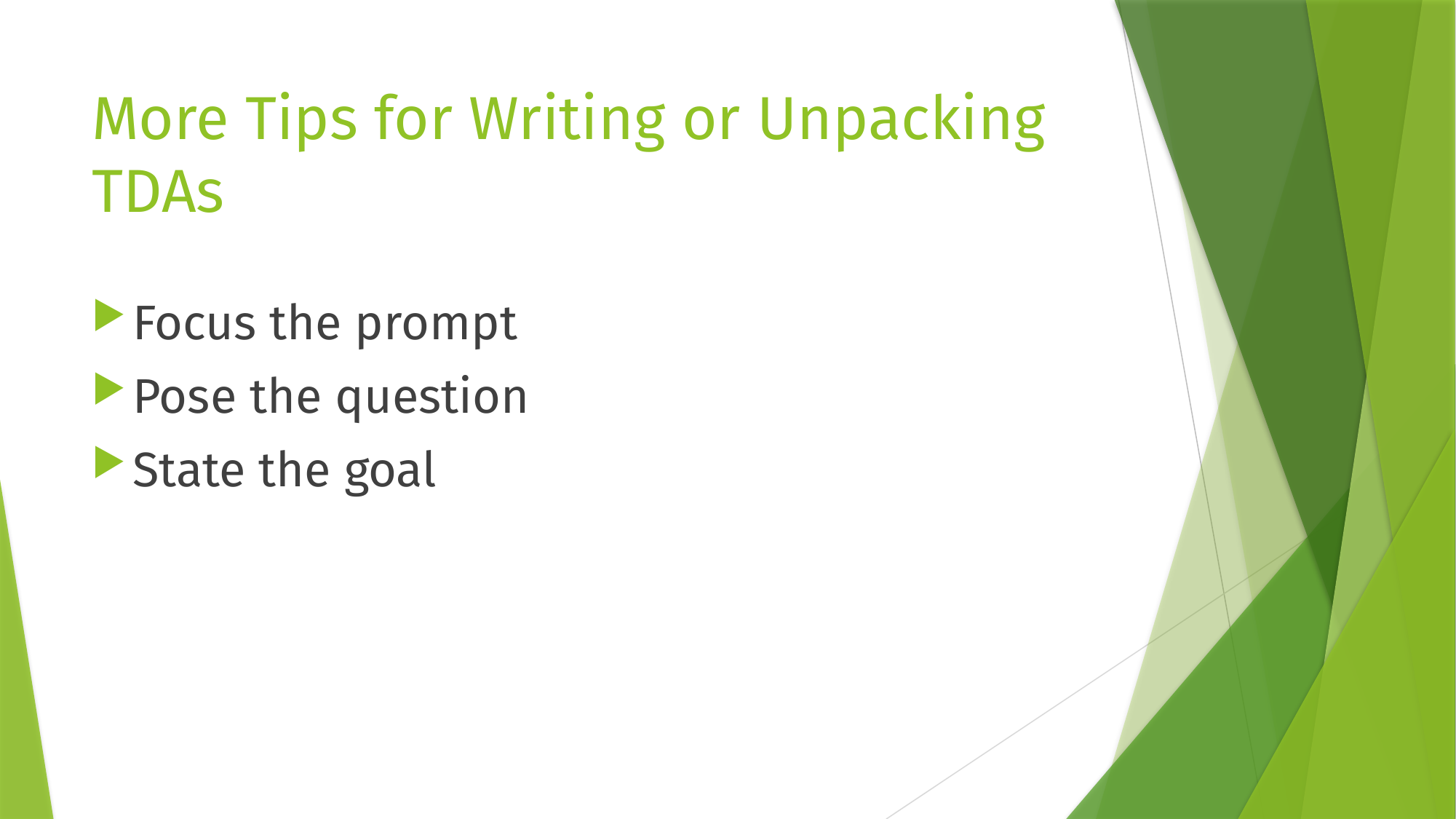

# More Tips for Writing or Unpacking TDAs
Focus the prompt
Pose the question
State the goal